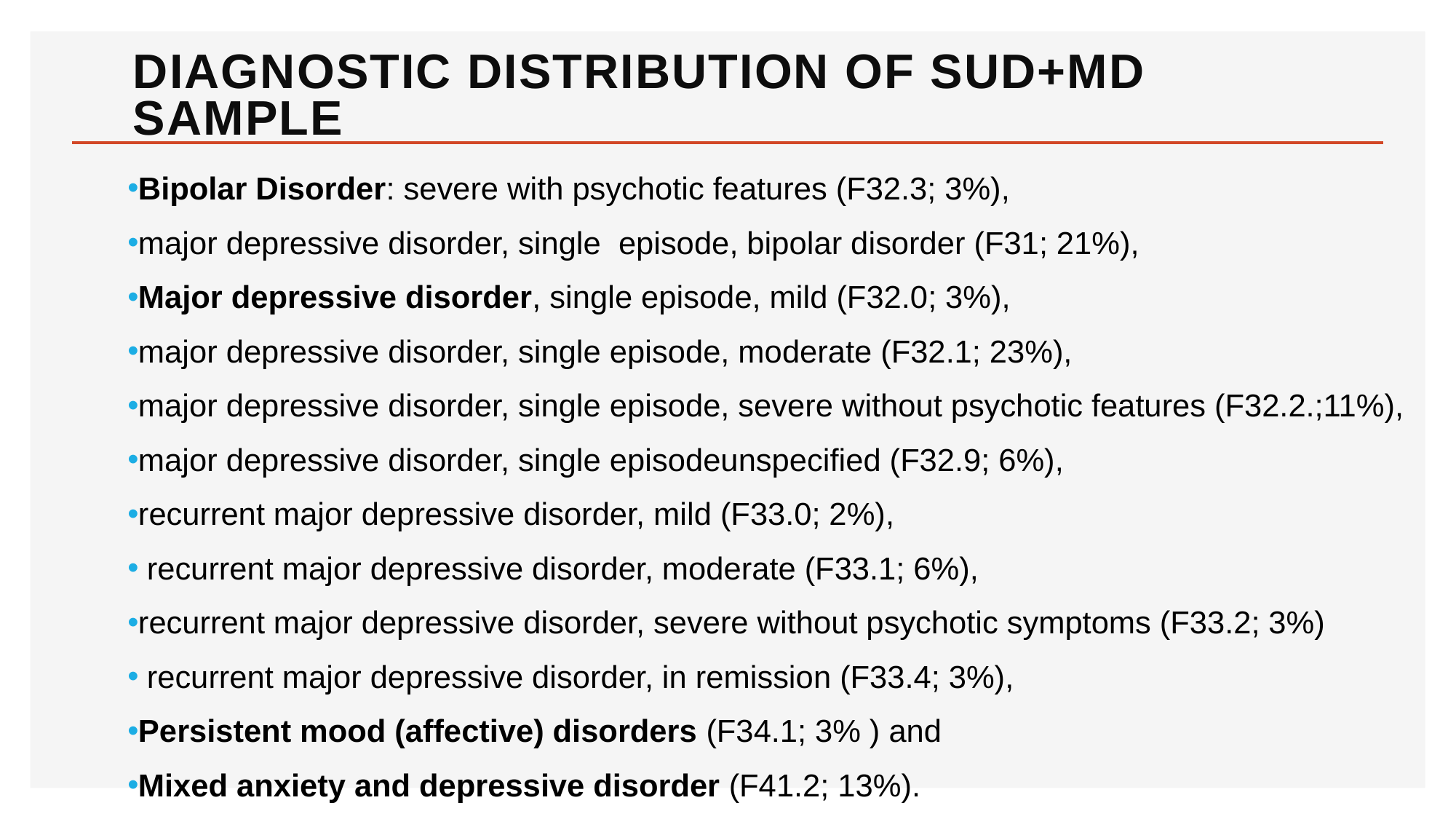

# Diagnostic distribution of SUD+MD sample
Bipolar Disorder: severe with psychotic features (F32.3; 3%),
major depressive disorder, single  episode, bipolar disorder (F31; 21%),
Major depressive disorder, single episode, mild (F32.0; 3%),
major depressive disorder, single episode, moderate (F32.1; 23%),
major depressive disorder, single episode, severe without psychotic features (F32.2.;11%),
major depressive disorder, single episodeunspecified (F32.9; 6%),
recurrent major depressive disorder, mild (F33.0; 2%),
 recurrent major depressive disorder, moderate (F33.1; 6%),
recurrent major depressive disorder, severe without psychotic symptoms (F33.2; 3%)
 recurrent major depressive disorder, in remission (F33.4; 3%),
Persistent mood (affective) disorders (F34.1; 3% ) and
Mixed anxiety and depressive disorder (F41.2; 13%).